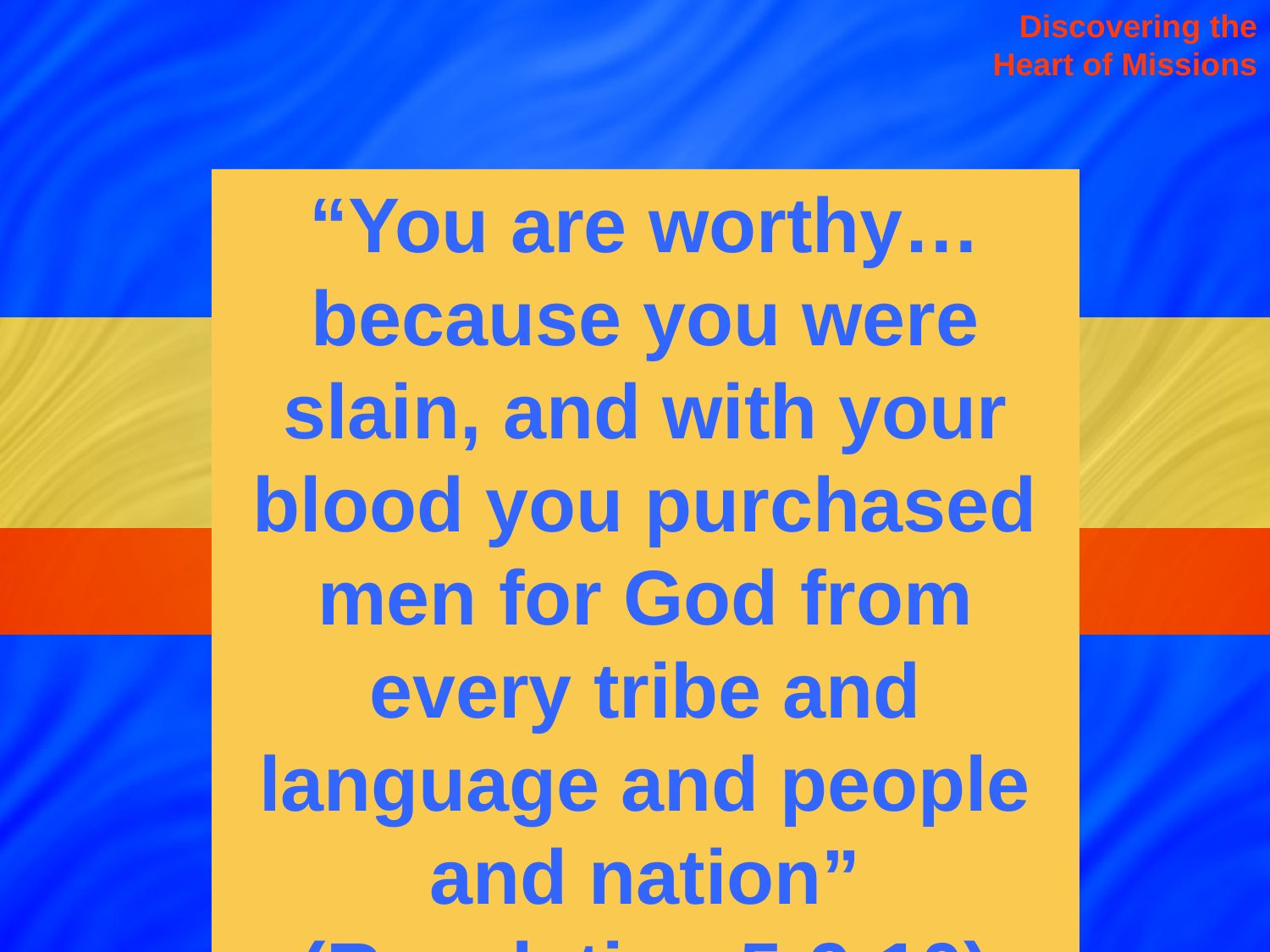

Discovering the Heart of Missions
“You are worthy…because you were slain, and with your blood you purchased men for God from every tribe and language and people and nation” (Revelation 5:9-10)